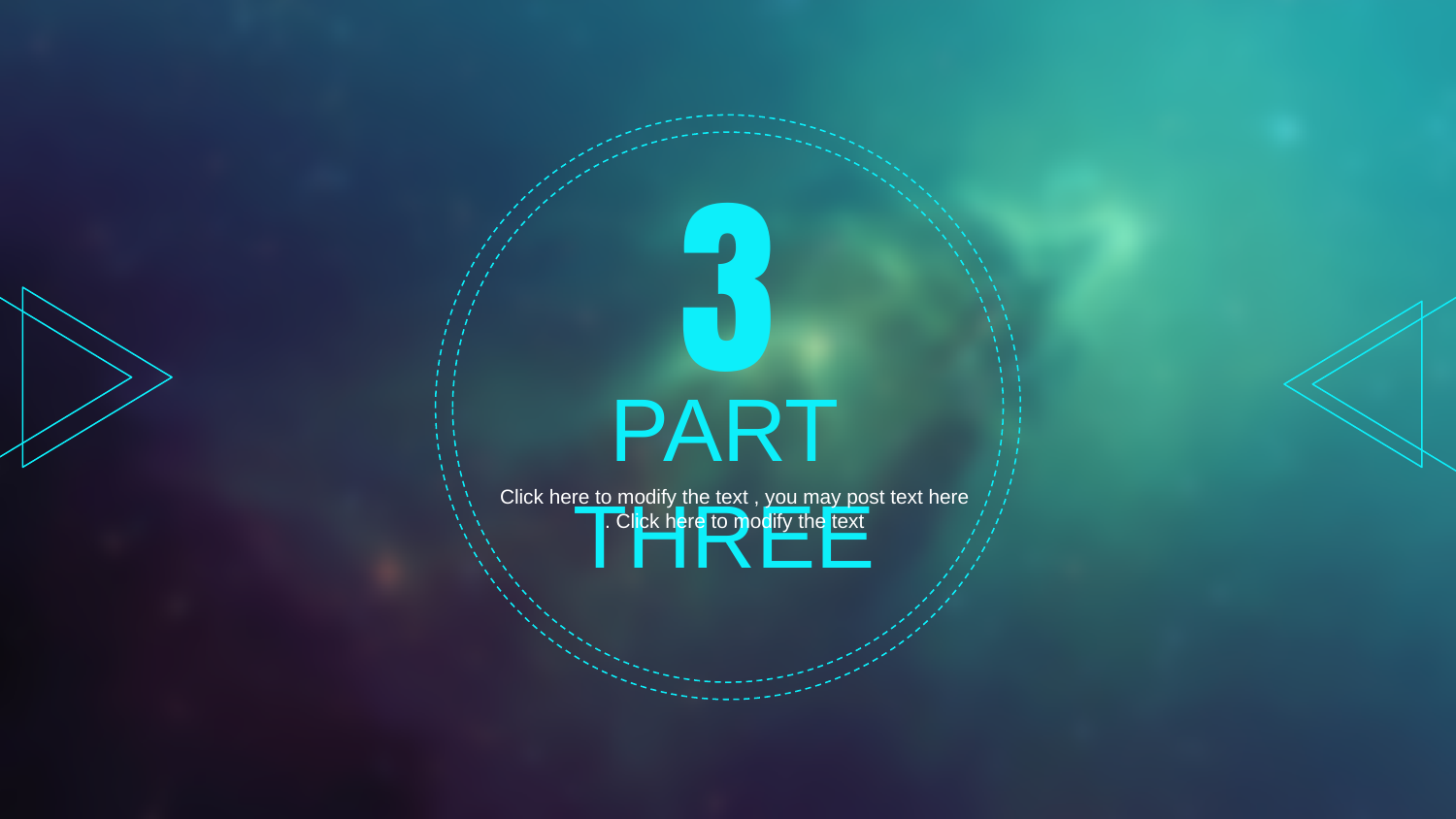

3

PART THREE
Click here to modify the text , you may post text here . Click here to modify the text